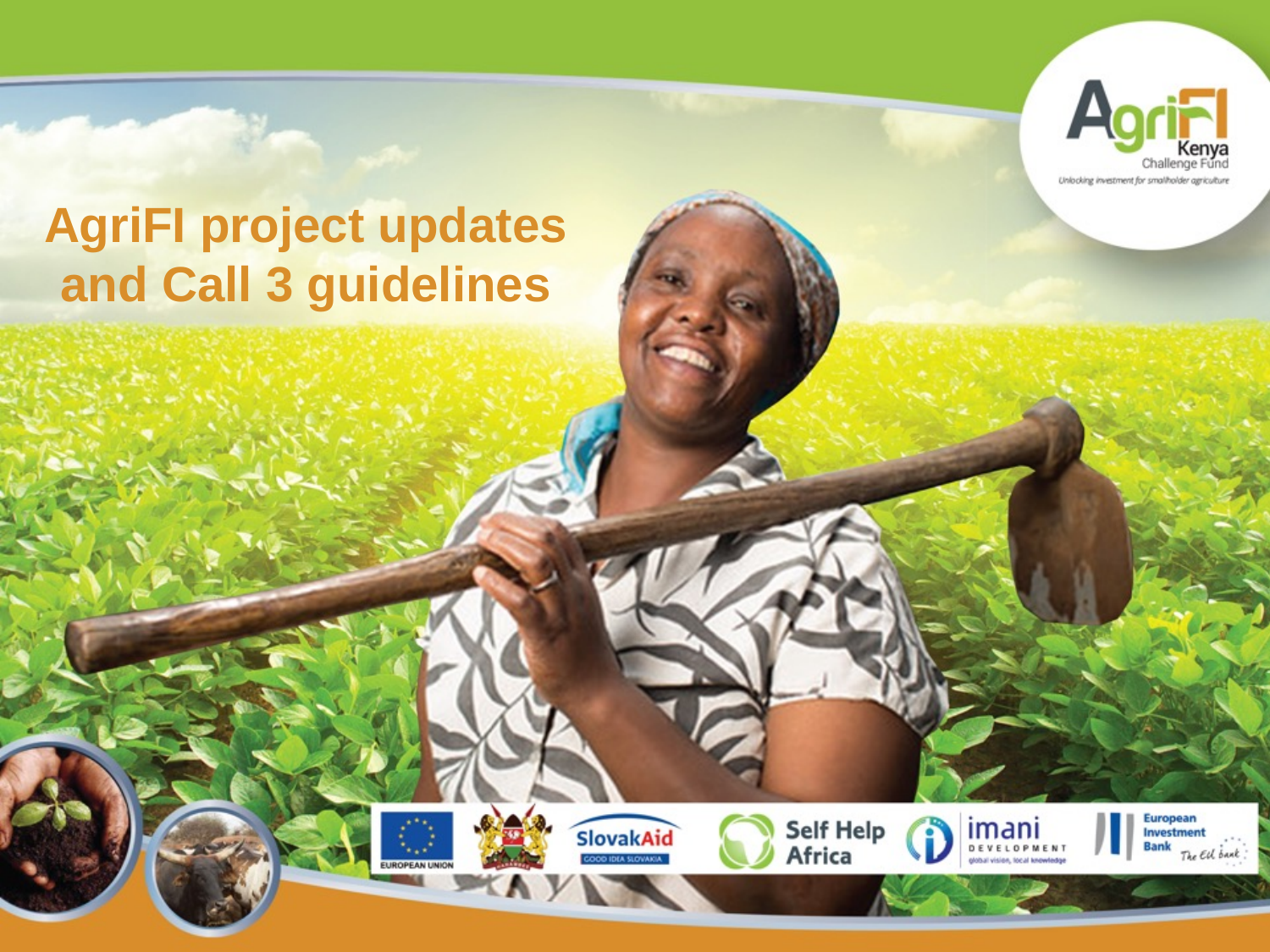

AgriFI project updates and Call 3 guidelines